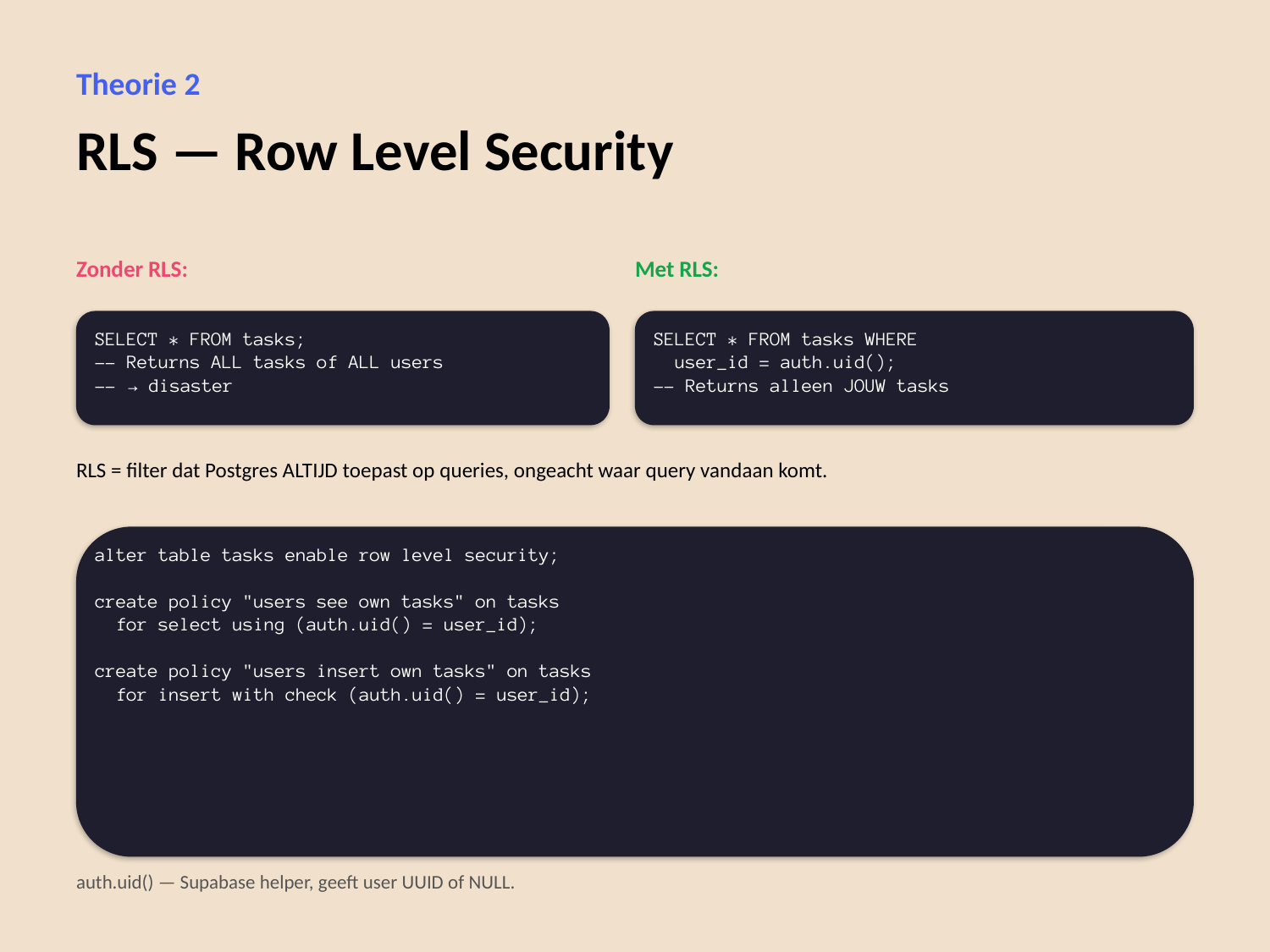

Theorie 2
RLS — Row Level Security
Zonder RLS:
Met RLS:

SELECT * FROM tasks;
-- Returns ALL tasks of ALL users
-- → disaster
SELECT * FROM tasks WHERE
  user_id = auth.uid();
-- Returns alleen JOUW tasks
RLS = filter dat Postgres ALTIJD toepast op queries, ongeacht waar query vandaan komt.

alter table tasks enable row level security;

create policy "users see own tasks" on tasks
  for select using (auth.uid() = user_id);

create policy "users insert own tasks" on tasks
  for insert with check (auth.uid() = user_id);
auth.uid() — Supabase helper, geeft user UUID of NULL.